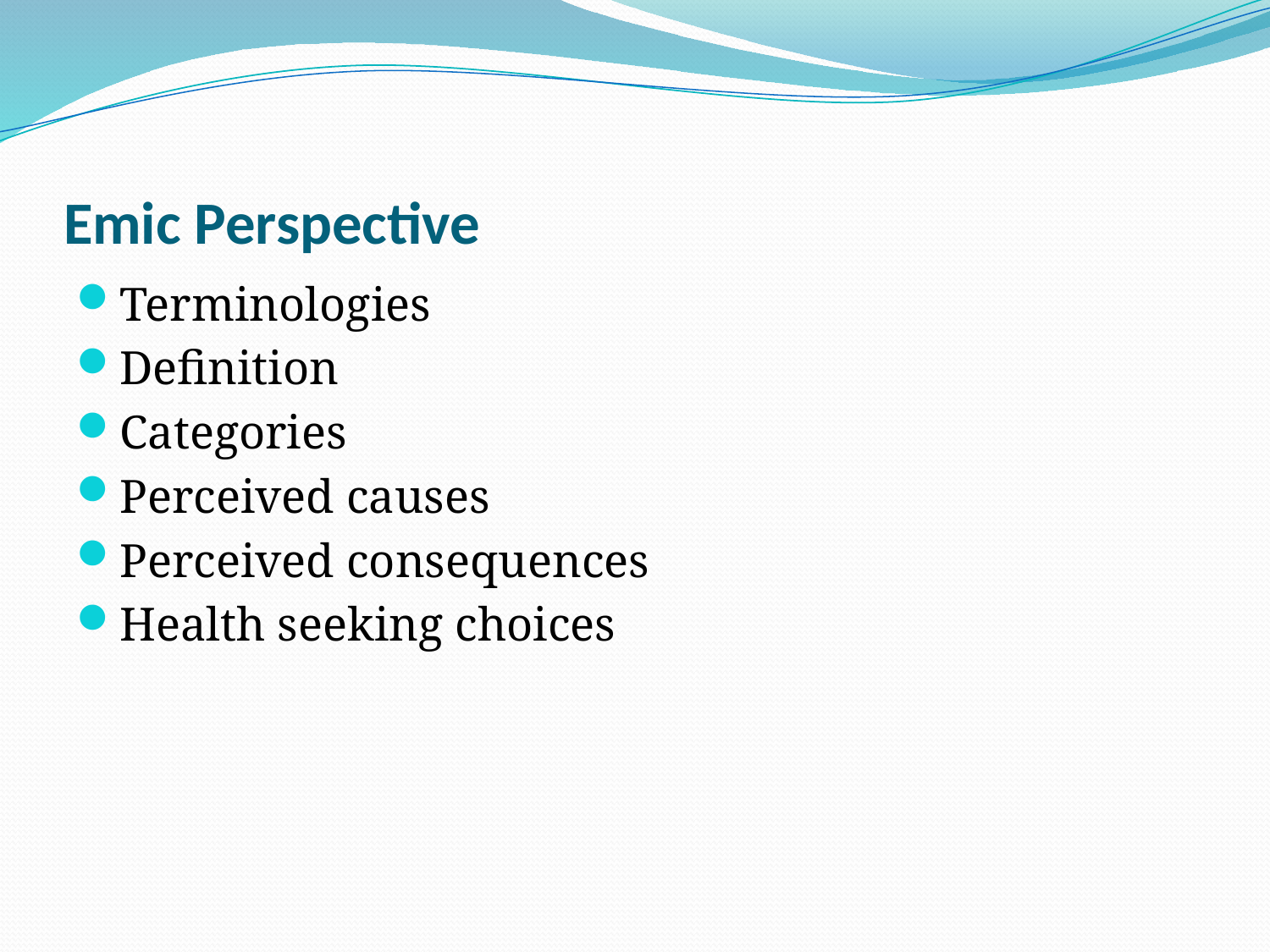

Emic Perspective
Terminologies
Definition
Categories
Perceived causes
Perceived consequences
Health seeking choices